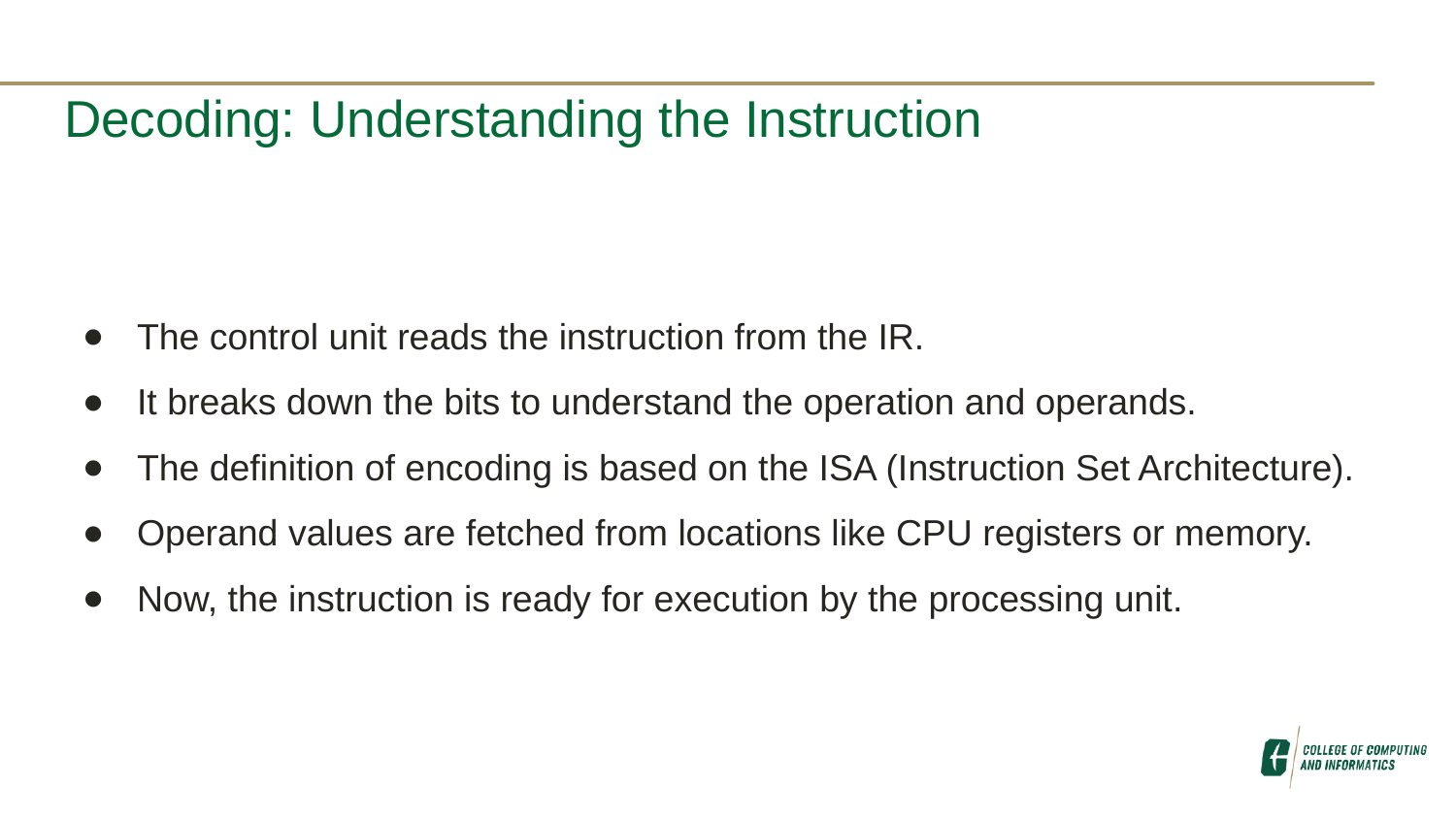

# Decoding: Understanding the Instruction
The control unit reads the instruction from the IR.
It breaks down the bits to understand the operation and operands.
The definition of encoding is based on the ISA (Instruction Set Architecture).
Operand values are fetched from locations like CPU registers or memory.
Now, the instruction is ready for execution by the processing unit.